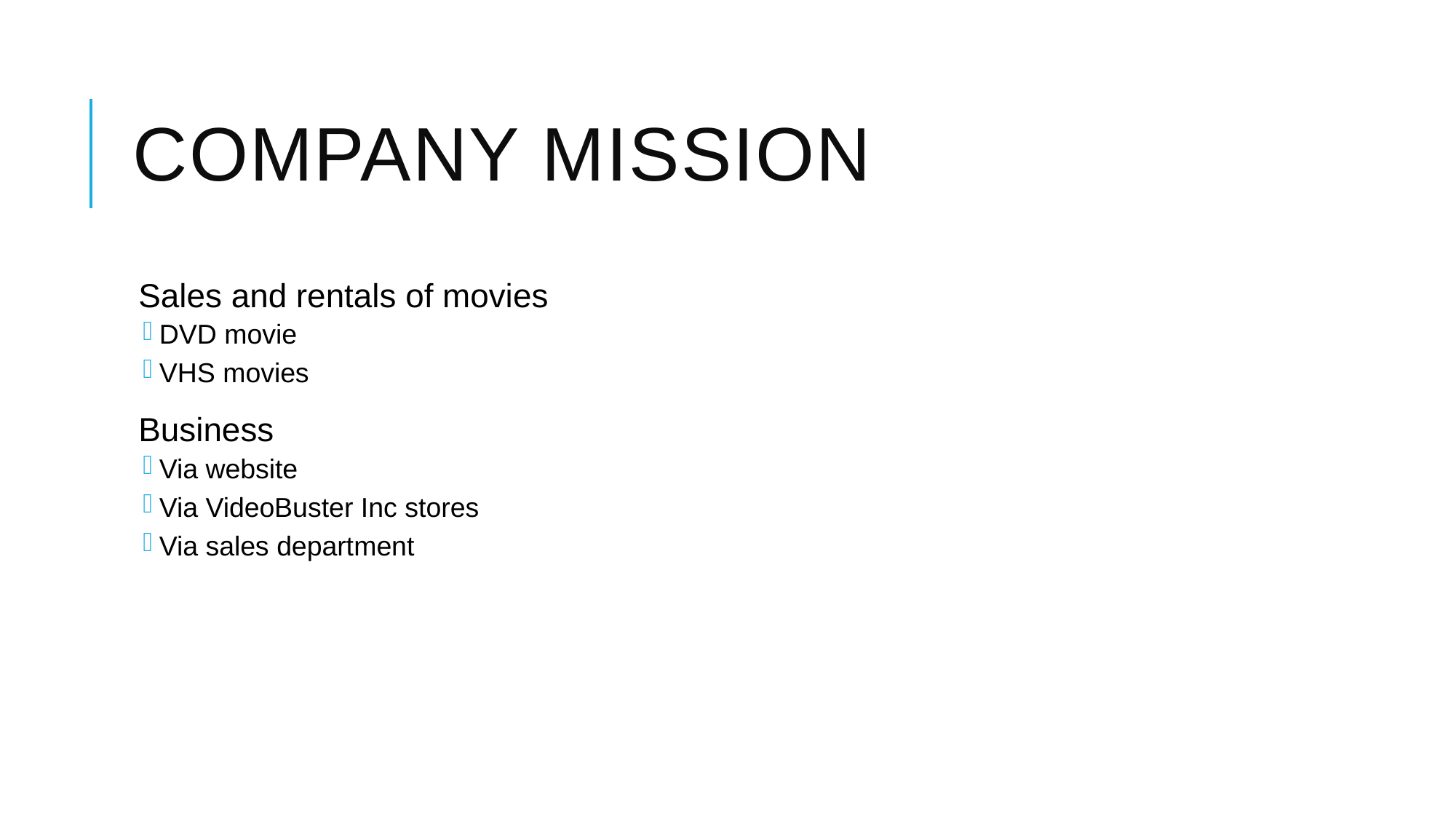

# Company mission
Sales and rentals of movies
DVD movie
VHS movies
Business
Via website
Via VideoBuster Inc stores
Via sales department